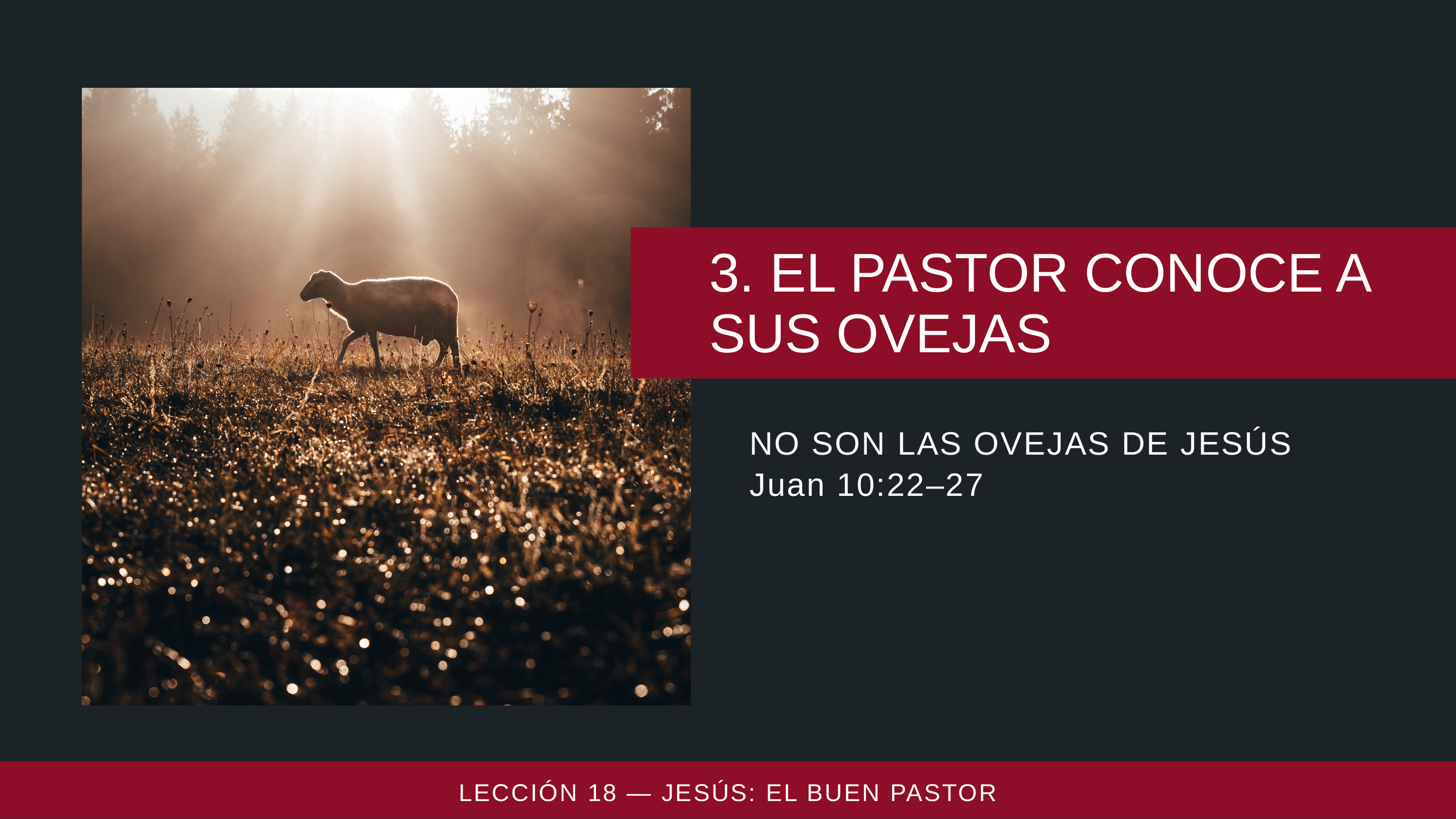

NO SON LAS OVEJAS DE JESÚS
Juan 10:22–27